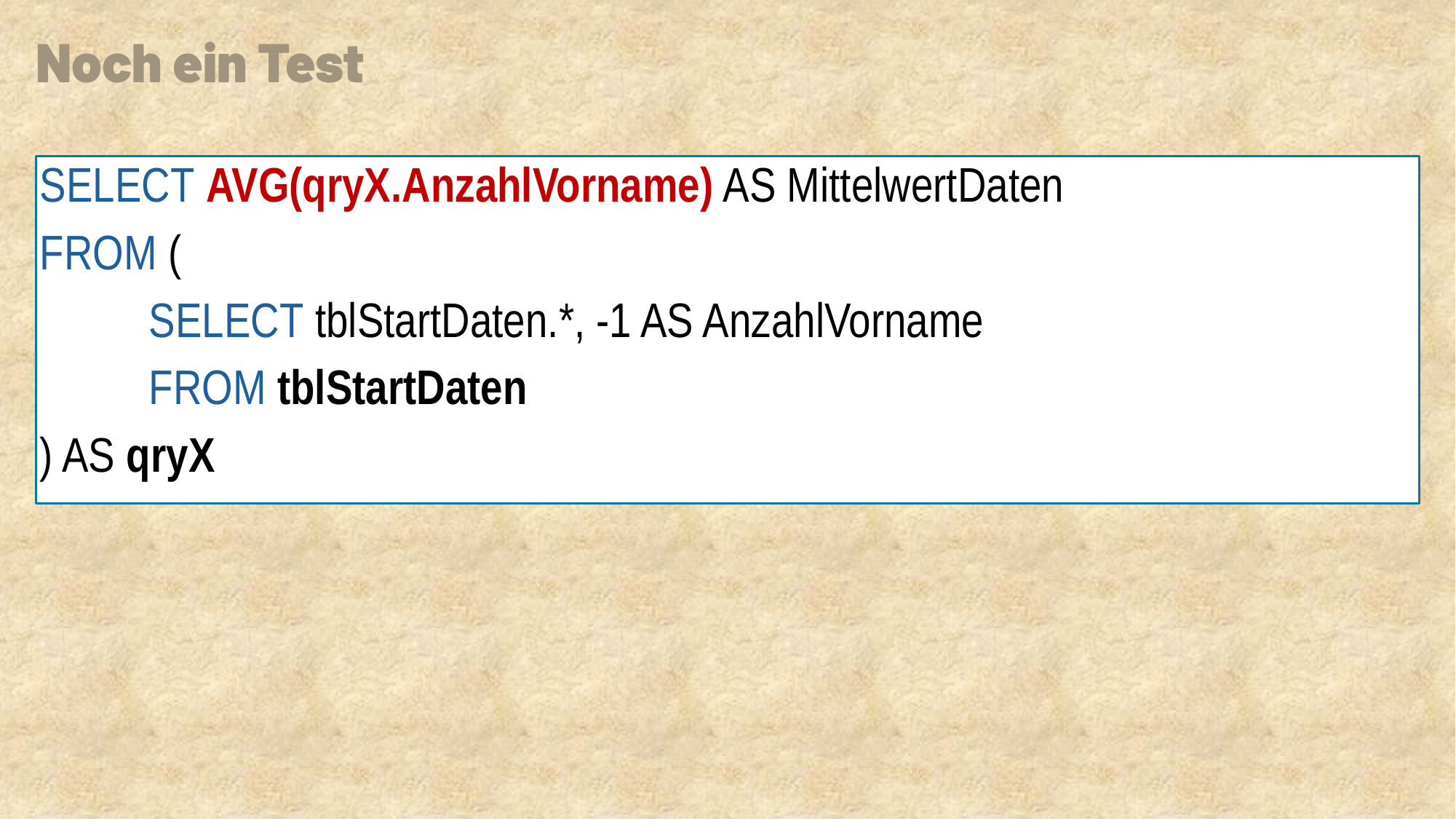

# Noch ein Test
SELECT AVG(qryX.AnzahlVorname) AS MittelwertDaten
FROM (
	SELECT tblStartDaten.*, -1 AS AnzahlVorname
	FROM tblStartDaten
) AS qryX